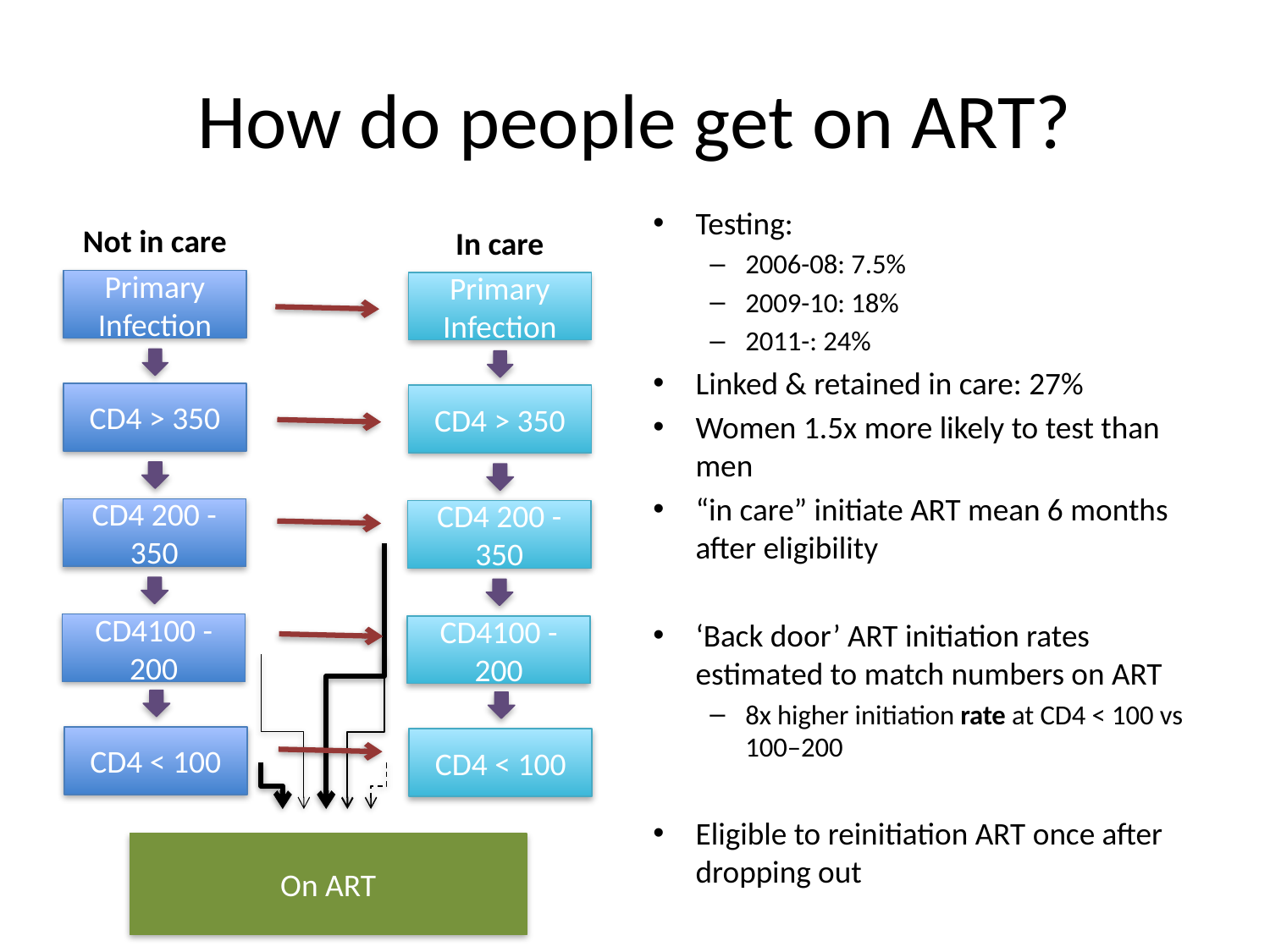

# How do people get on ART?
Testing:
2006-08: 7.5%
2009-10: 18%
2011-: 24%
Linked & retained in care: 27%
Women 1.5x more likely to test than men
“in care” initiate ART mean 6 months after eligibility

‘Back door’ ART initiation rates estimated to match numbers on ART
8x higher initiation rate at CD4 < 100 vs 100–200

Eligible to reinitiation ART once after dropping out
Not in care
In care
Primary Infection
Primary Infection

CD4 > 350
CD4 > 350

CD4 200 - 350
CD4 200 - 350

CD4100 - 200
CD4100 - 200

CD4 < 100
CD4 < 100
On ART